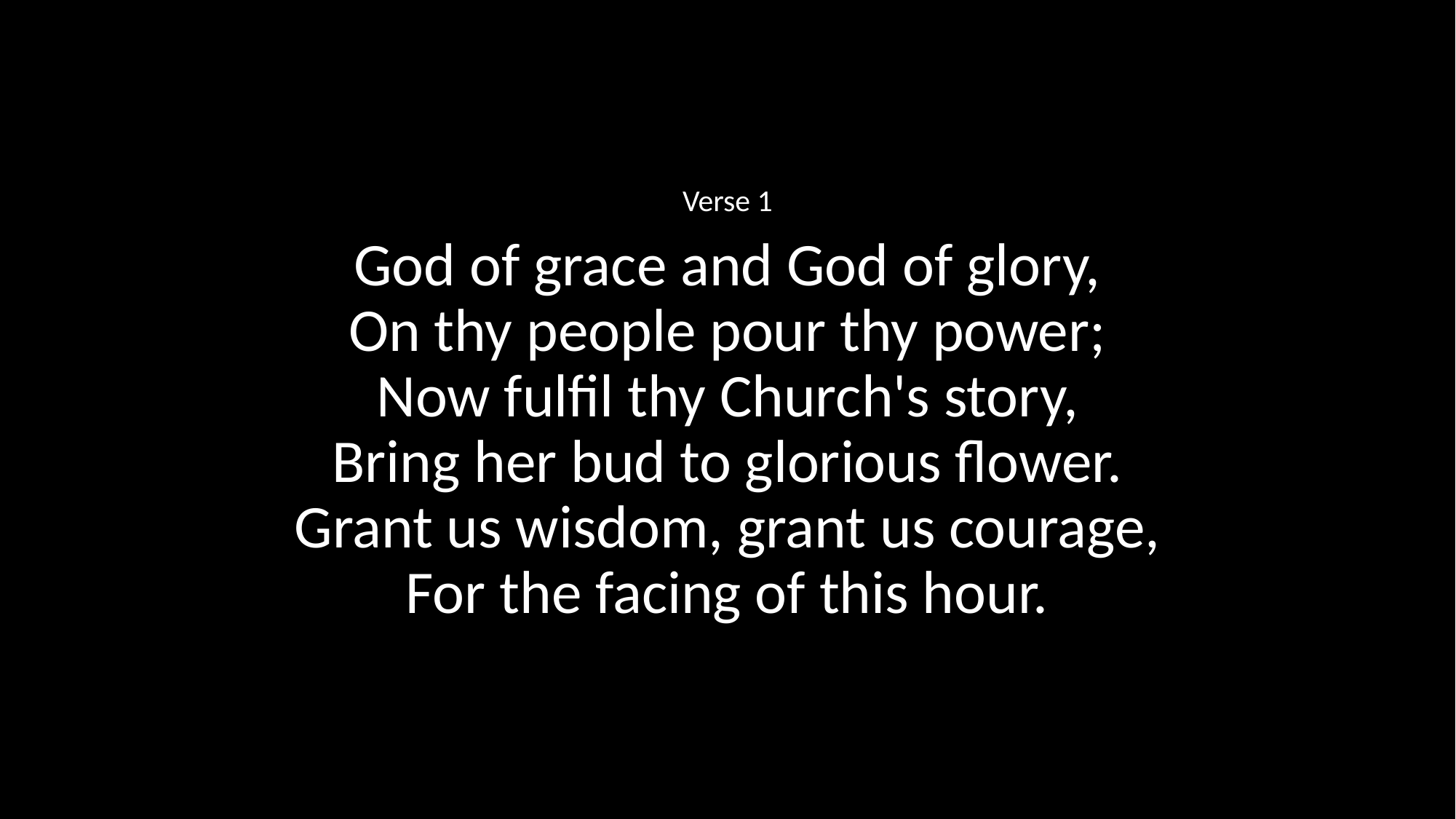

Verse 1
God of grace and God of glory,
On thy people pour thy power;
Now fulfil thy Church's story,
Bring her bud to glorious flower.
Grant us wisdom, grant us courage,
For the facing of this hour.